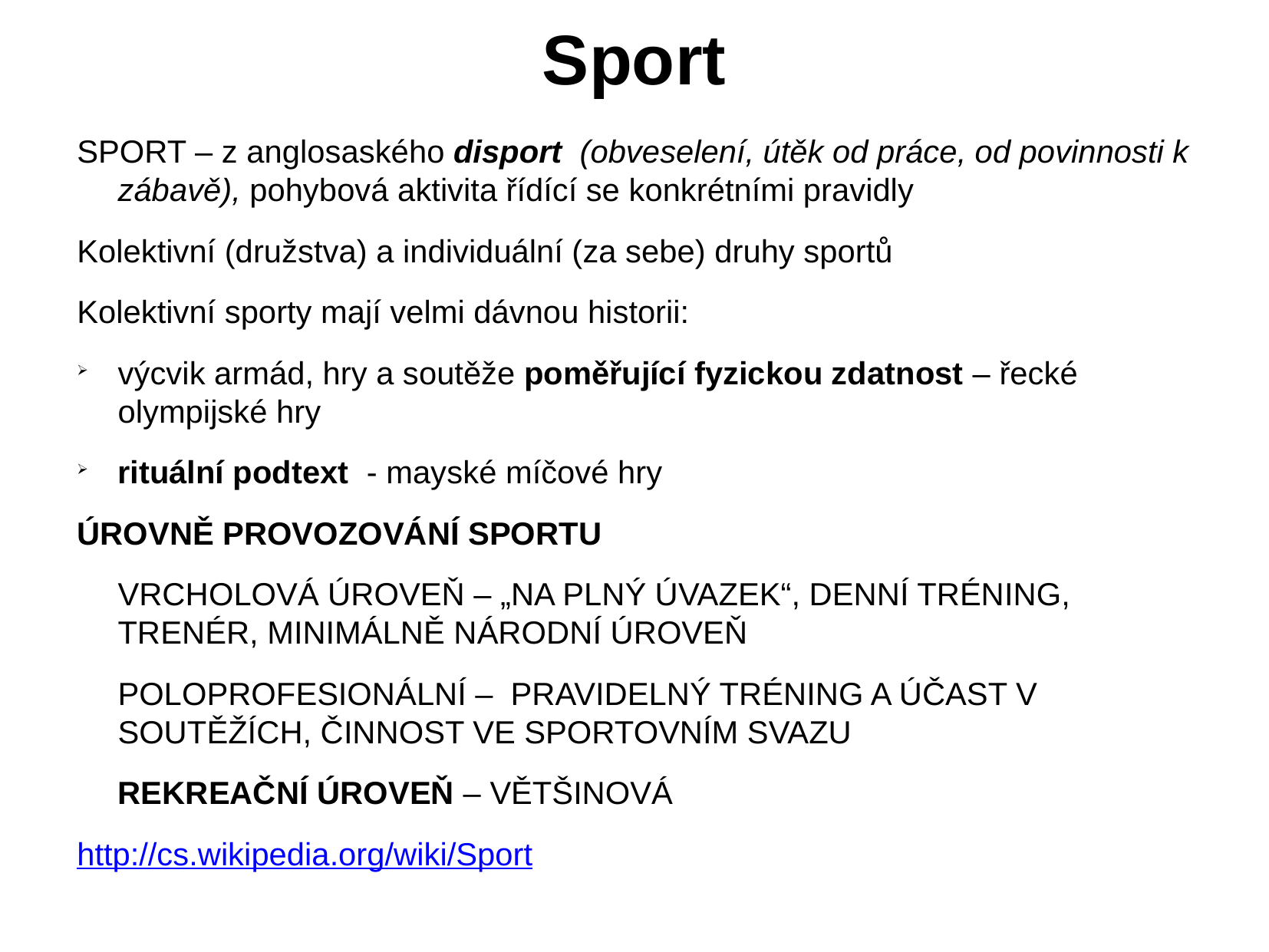

# Sport
SPORT – z anglosaského disport  (obveselení, útěk od práce, od povinnosti k zábavě), pohybová aktivita řídící se konkrétními pravidly
Kolektivní (družstva) a individuální (za sebe) druhy sportů
Kolektivní sporty mají velmi dávnou historii:
výcvik armád, hry a soutěže poměřující fyzickou zdatnost – řecké olympijské hry
rituální podtext  - mayské míčové hry
ÚROVNĚ PROVOZOVÁNÍ SPORTU
	VRCHOLOVÁ ÚROVEŇ – „NA PLNÝ ÚVAZEK“, DENNÍ TRÉNING, TRENÉR, MINIMÁLNĚ NÁRODNÍ ÚROVEŇ
	POLOPROFESIONÁLNÍ –  PRAVIDELNÝ TRÉNING A ÚČAST V SOUTĚŽÍCH, ČINNOST VE SPORTOVNÍM SVAZU
	REKREAČNÍ ÚROVEŇ – VĚTŠINOVÁ
http://cs.wikipedia.org/wiki/Sport